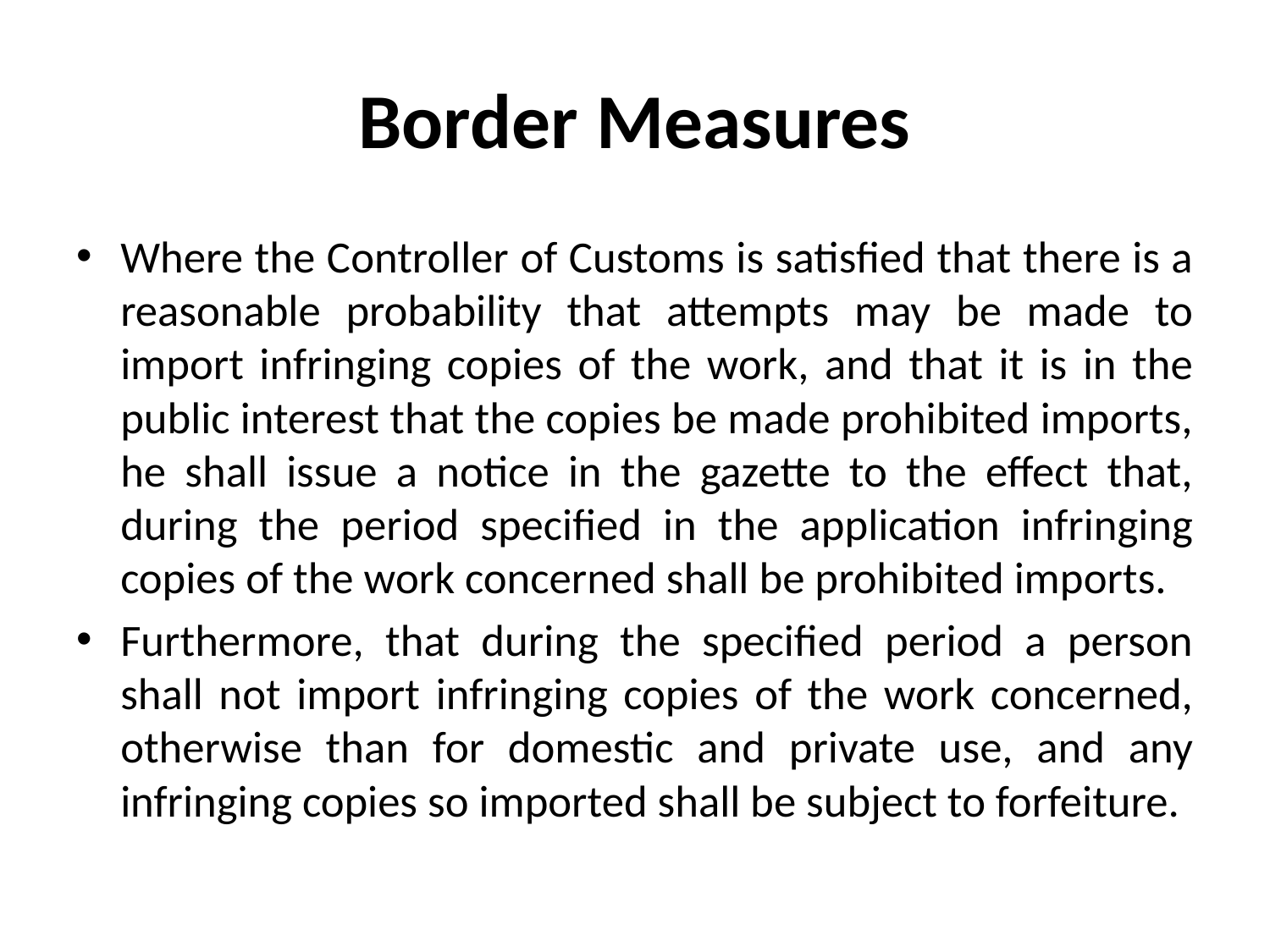

# Border Measures
Where the Controller of Customs is satisfied that there is a reasonable probability that attempts may be made to import infringing copies of the work, and that it is in the public interest that the copies be made prohibited imports, he shall issue a notice in the gazette to the effect that, during the period specified in the application infringing copies of the work concerned shall be prohibited imports.
Furthermore, that during the specified period a person shall not import infringing copies of the work concerned, otherwise than for domestic and private use, and any infringing copies so imported shall be subject to forfeiture.